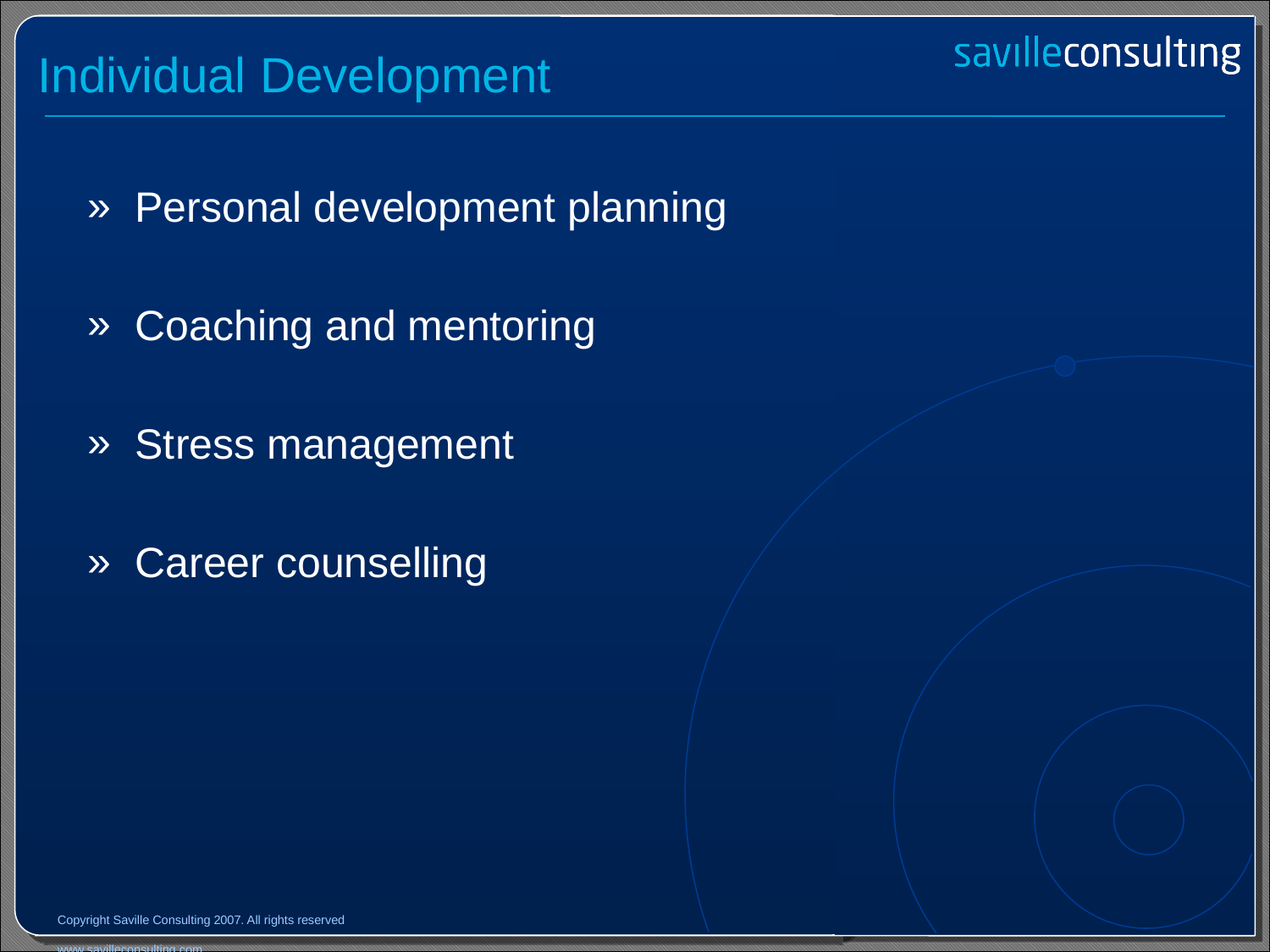

# Individual Development

Personal development planning

Coaching and mentoring

Stress management

Career counselling